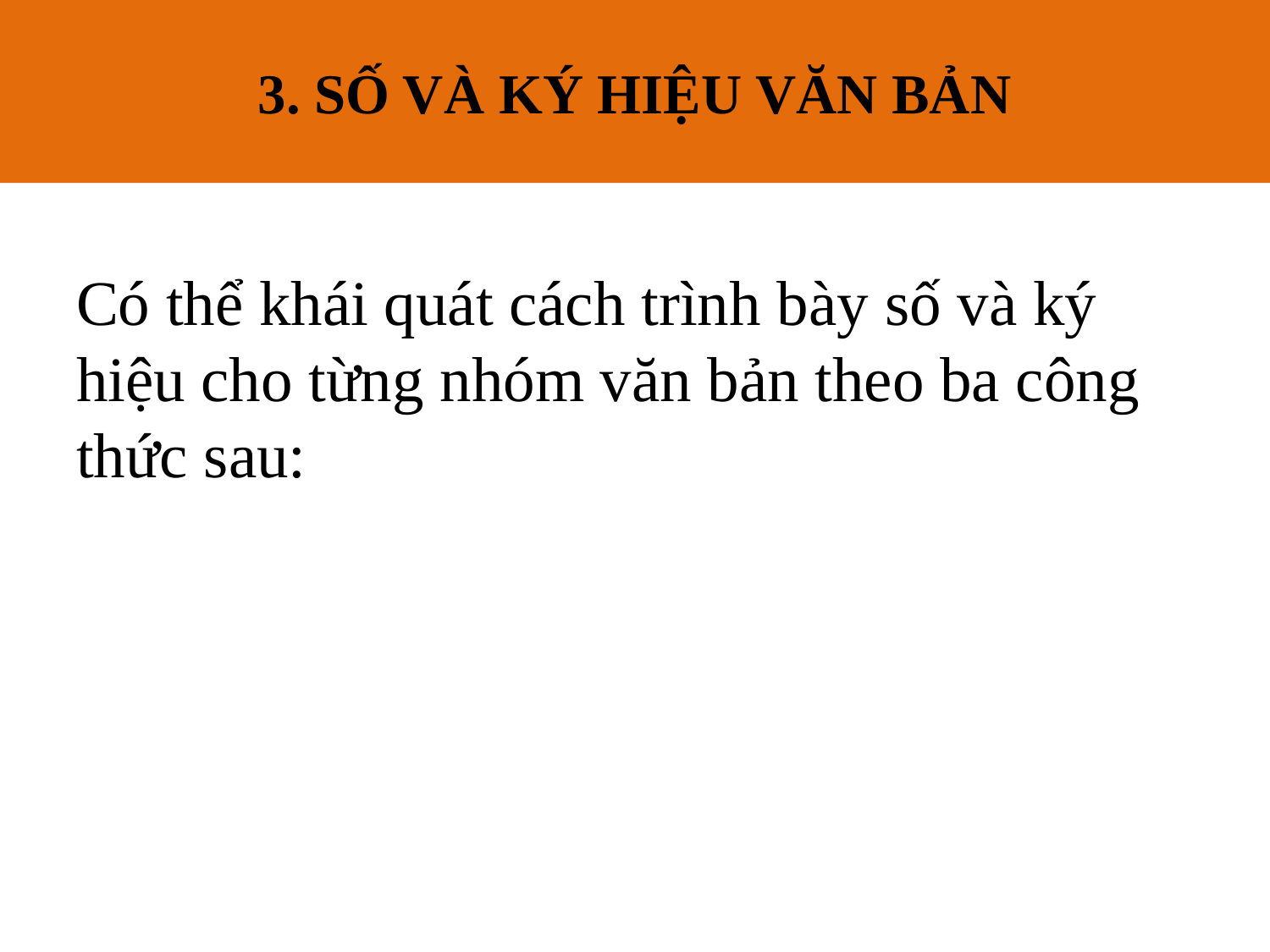

3. SỐ VÀ KÝ HIỆU VĂN BẢN
# 3. SỐ VÀ KÝ HIỆU CỦA VĂN BẢN
Có thể khái quát cách trình bày số và ký hiệu cho từng nhóm văn bản theo ba công thức sau: